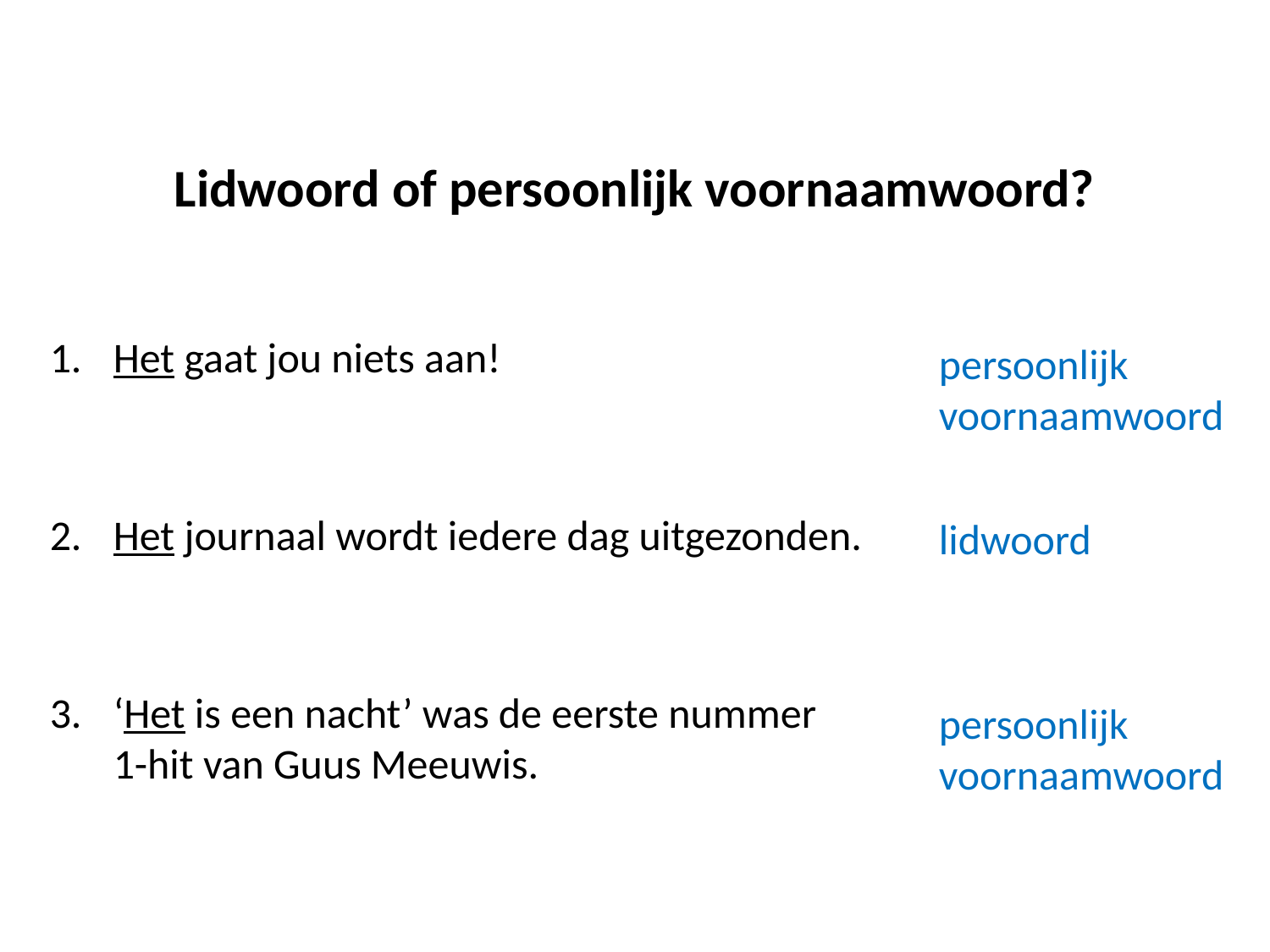

# Lidwoord of persoonlijk voornaamwoord?

Het gaat jou niets aan!

Het journaal wordt iedere dag uitgezonden.

‘Het is een nacht’ was de eerste nummer                                        1-hit van Guus Meeuwis.

persoonlijk voornaamwoord
lidwoord
persoonlijk voornaamwoord